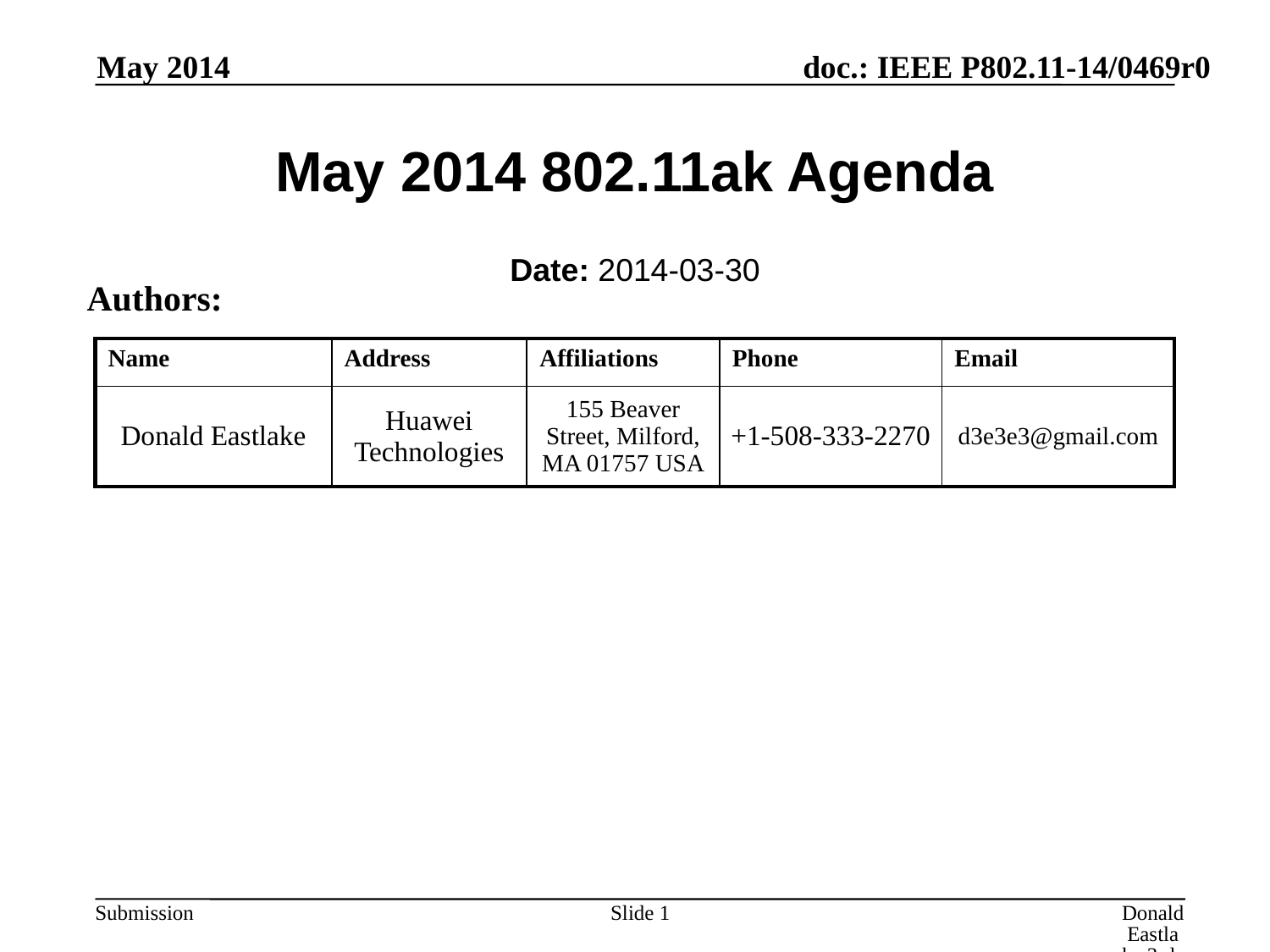

May 2014
# May 2014 802.11ak Agenda
Date: 2014-03-30
Authors:
| Name | Address | Affiliations | Phone | Email |
| --- | --- | --- | --- | --- |
| Donald Eastlake | Huawei Technologies | 155 Beaver Street, Milford, MA 01757 USA | +1-508-333-2270 | d3e3e3@gmail.com |
Slide 1
Donald Eastlake 3rd, Huawei Technologies